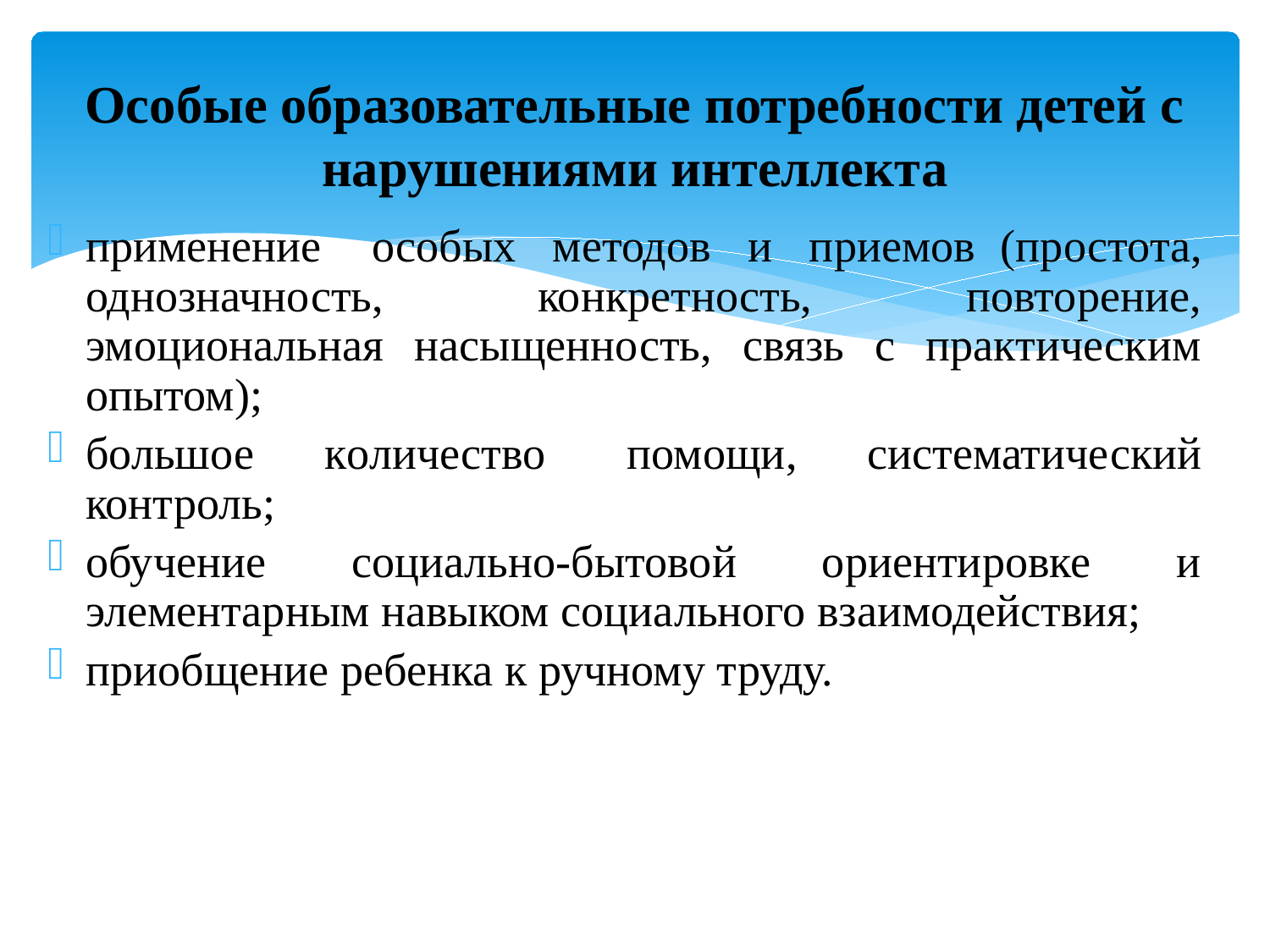

# Особые образовательные потребности детей с нарушениями интеллекта
применение  особых  методов  и  приемов (простота, однозначность, конкретность, повторение, эмоциональная насыщенность, связь с практическим опытом);
большое количество  помощи, систематический контроль;
обучение социально-бытовой ориентировке и элементарным навыком социального взаимодействия;
приобщение ребенка к ручному труду.